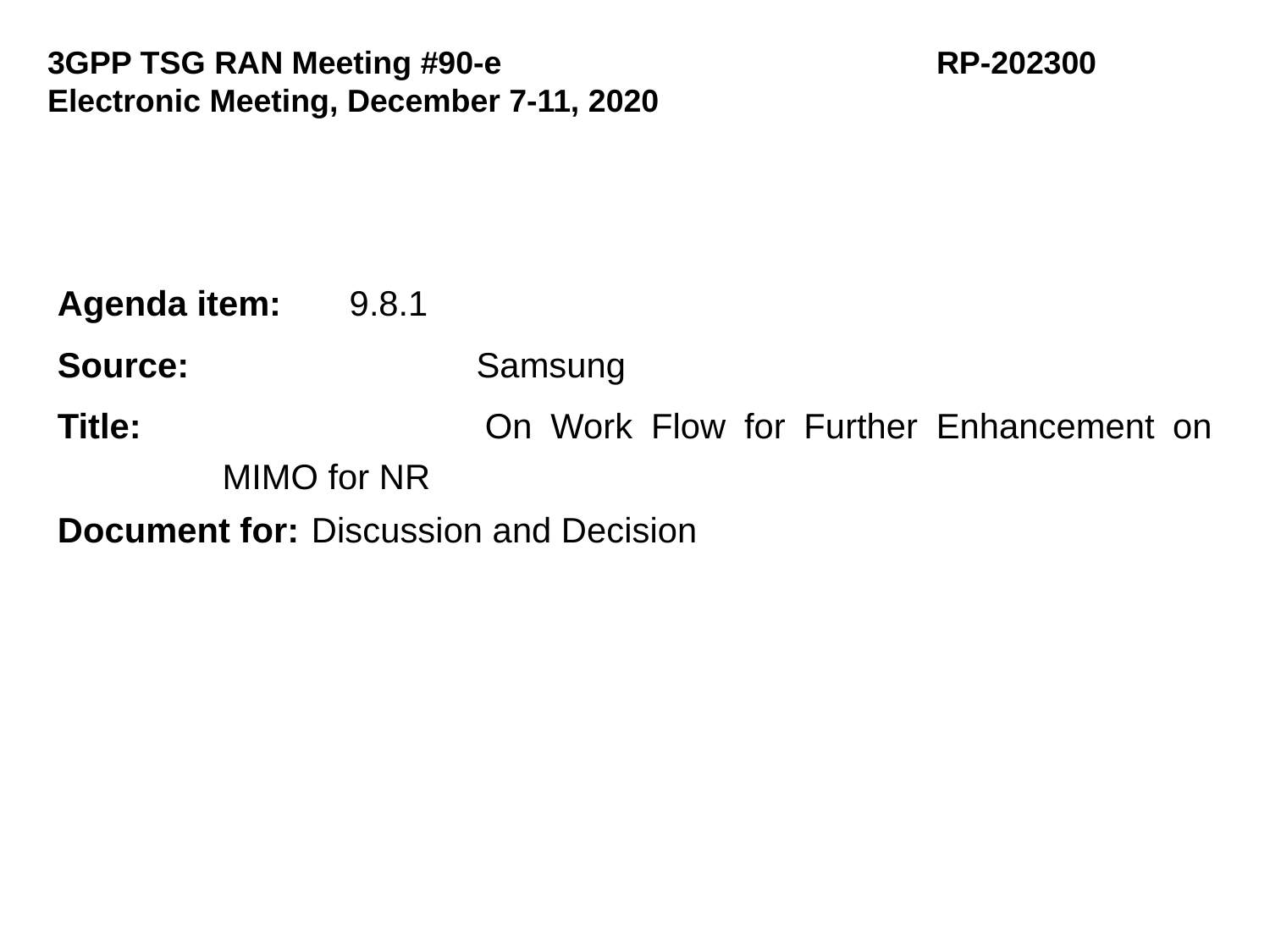

3GPP TSG RAN Meeting #90-e				RP-202300
Electronic Meeting, December 7-11, 2020
Agenda item:	9.8.1
Source: 			Samsung
Title: 			On Work Flow for Further Enhancement on MIMO for NR
Document for:	Discussion and Decision